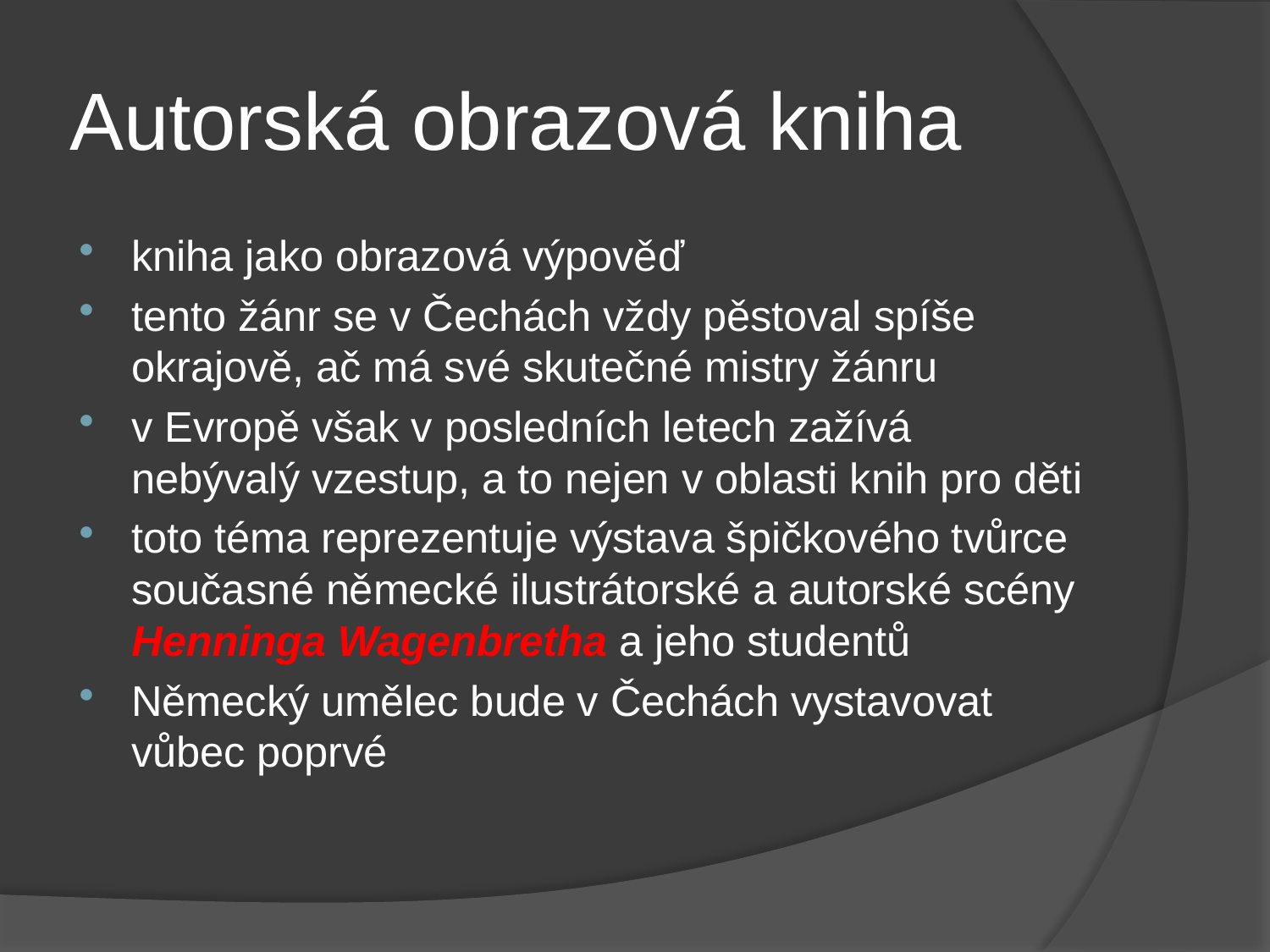

# Autorská obrazová kniha
kniha jako obrazová výpověď
tento žánr se v Čechách vždy pěstoval spíše okrajově, ač má své skutečné mistry žánru
v Evropě však v posledních letech zažívá nebývalý vzestup, a to nejen v oblasti knih pro děti
toto téma reprezentuje výstava špičkového tvůrce současné německé ilustrátorské a autorské scény  Henninga Wagenbretha a jeho studentů
Německý umělec bude v Čechách vystavovat vůbec poprvé